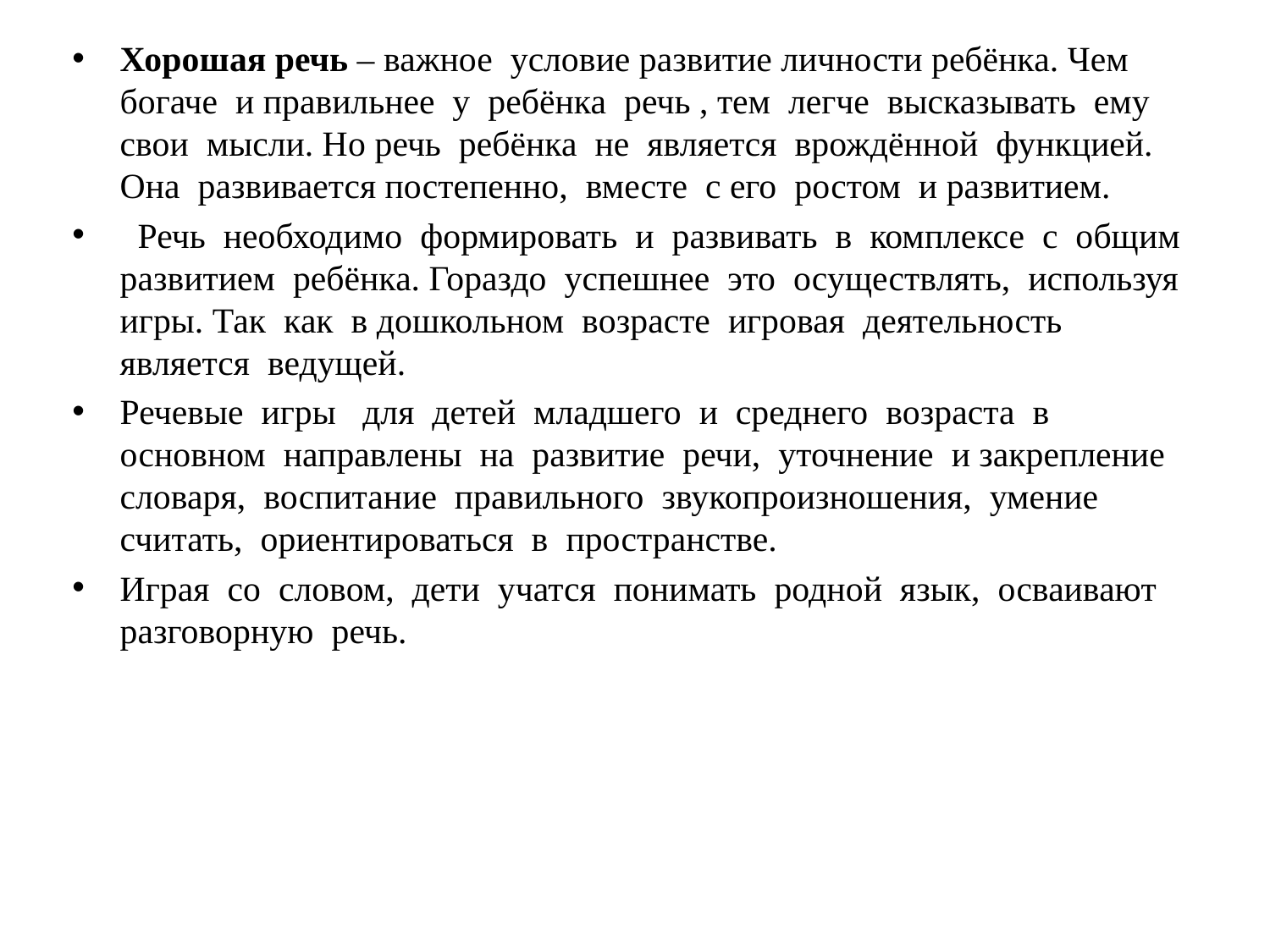

Хорошая речь – важное  условие развитие личности ребёнка. Чем   богаче  и правильнее  у  ребёнка  речь , тем  легче  высказывать  ему свои  мысли. Но речь  ребёнка  не  является  врождённой  функцией. Она  развивается постепенно,  вместе  с его  ростом  и развитием.
  Речь  необходимо  формировать  и  развивать  в  комплексе  с  общим  развитием  ребёнка. Гораздо  успешнее  это  осуществлять,  используя  игры. Так  как  в дошкольном  возрасте  игровая  деятельность  является  ведущей.
Речевые  игры   для  детей  младшего  и  среднего  возраста  в  основном  направлены  на  развитие  речи,  уточнение  и закрепление  словаря,  воспитание  правильного  звукопроизношения,  умение  считать,  ориентироваться  в  пространстве.
Играя  со  словом,  дети  учатся  понимать  родной  язык,  осваивают  разговорную  речь.